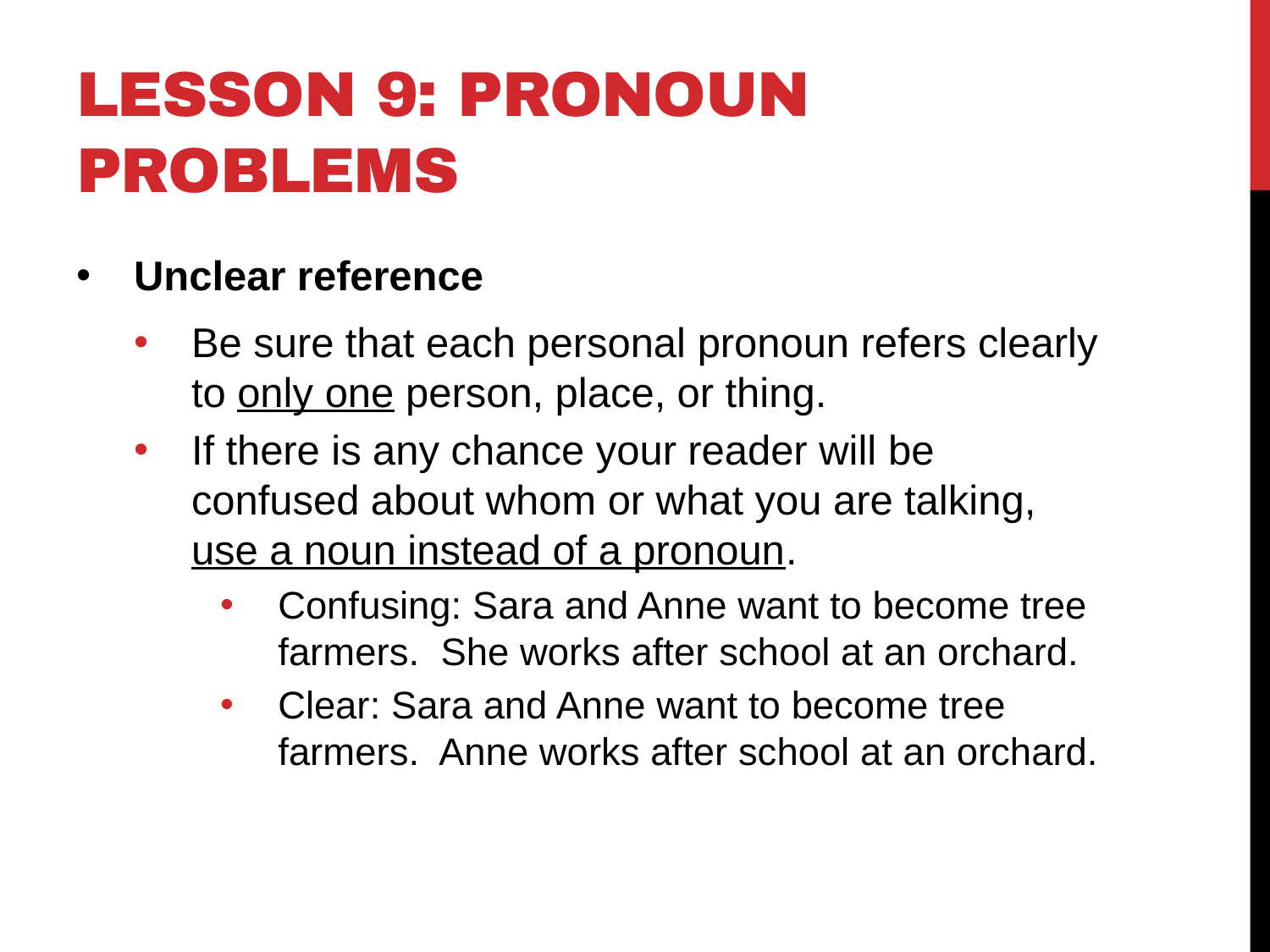

# Lesson 9: Pronoun Problems
Unclear reference
Be sure that each personal pronoun refers clearly to only one person, place, or thing.
If there is any chance your reader will be confused about whom or what you are talking, use a noun instead of a pronoun.
Confusing: Sara and Anne want to become tree farmers.  She works after school at an orchard.
Clear: Sara and Anne want to become tree farmers.  Anne works after school at an orchard.